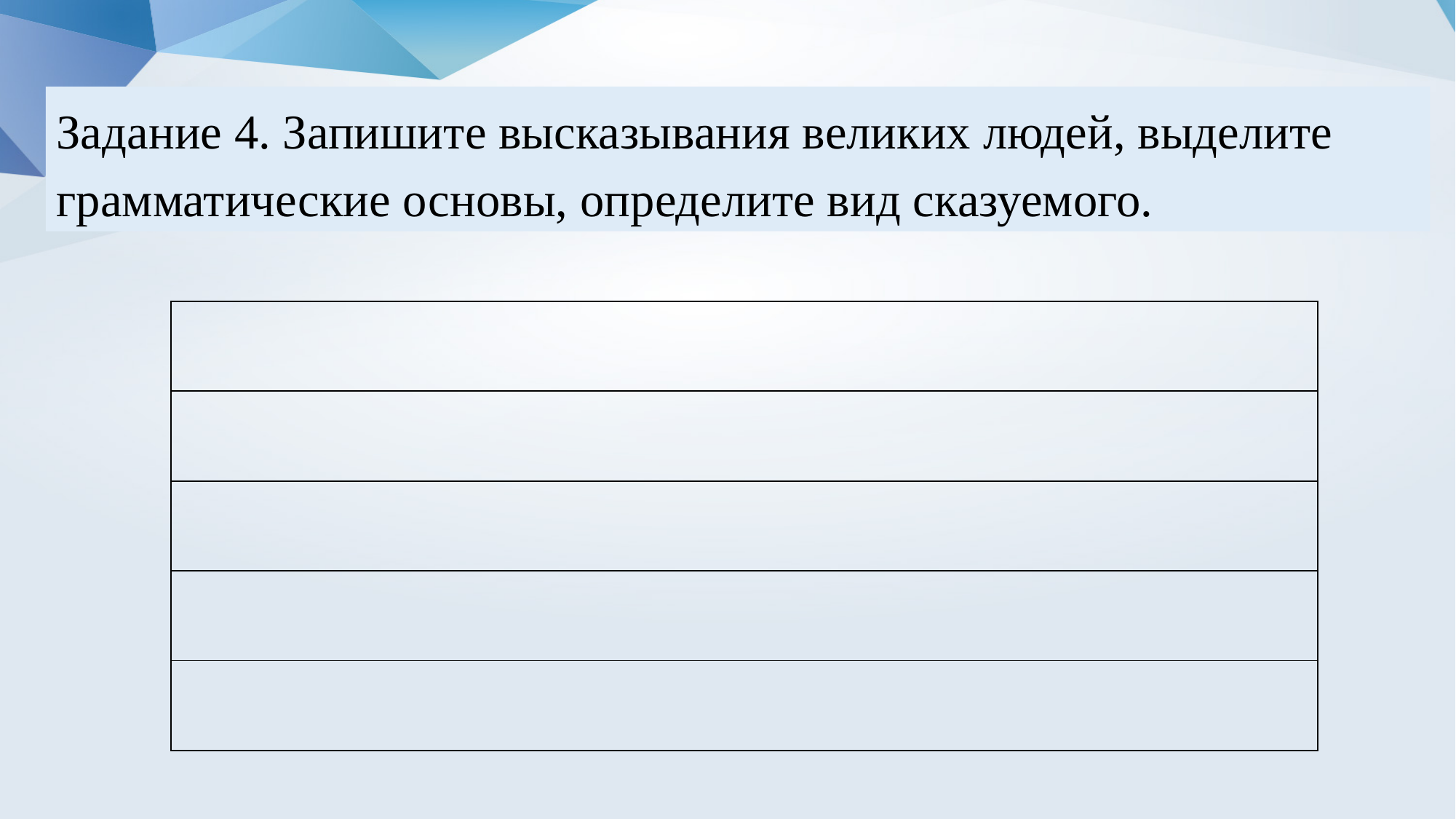

Задание 4. Запишите высказывания великих людей, выделите грамматические основы, определите вид сказуемого.
|  |
| --- |
|  |
|  |
|  |
|  |